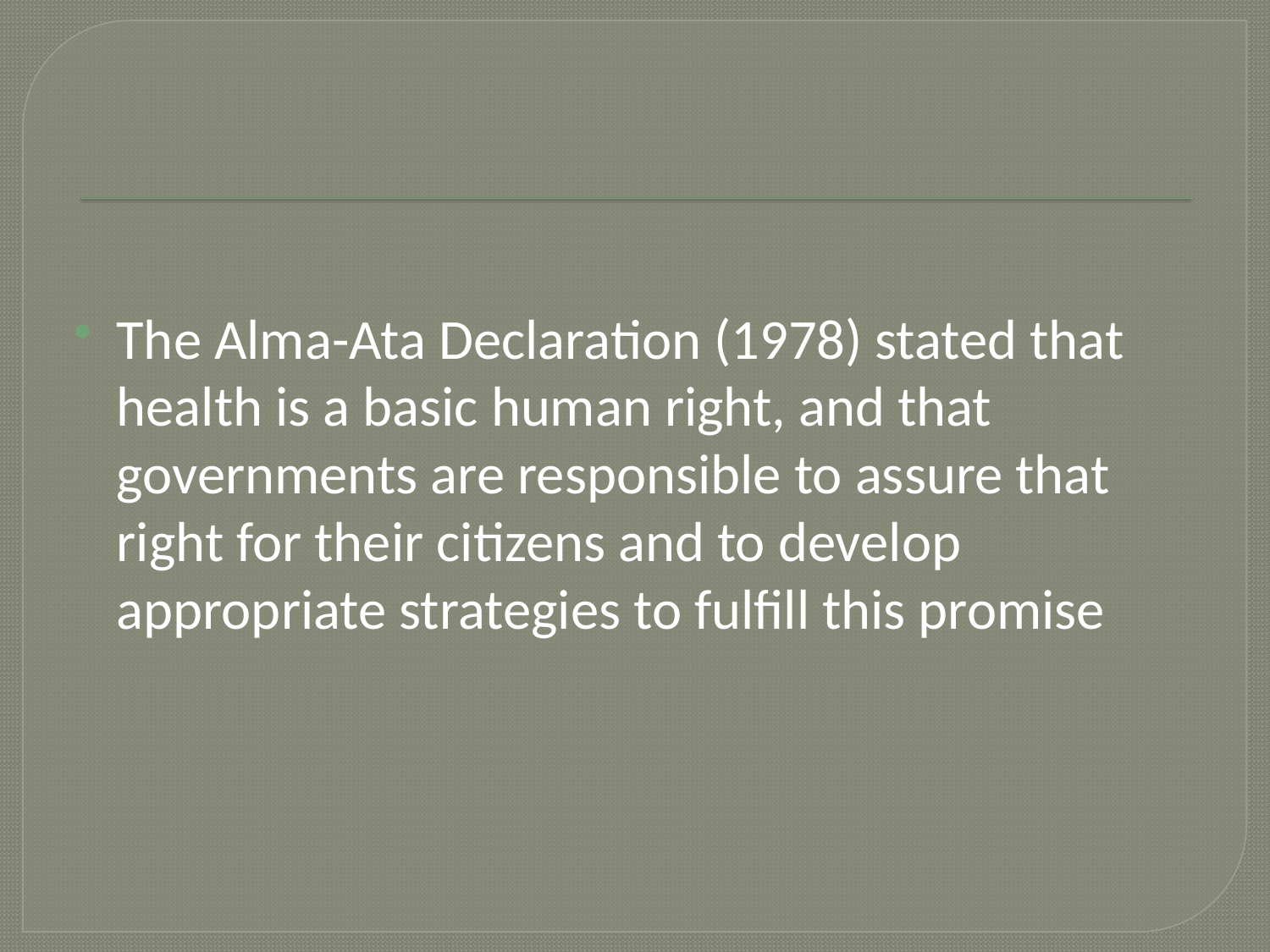

#

The Alma-Ata Declaration (1978) stated that health is a basic human right, and that governments are responsible to assure that right for their citizens and to develop appropriate strategies to fulfill this promise